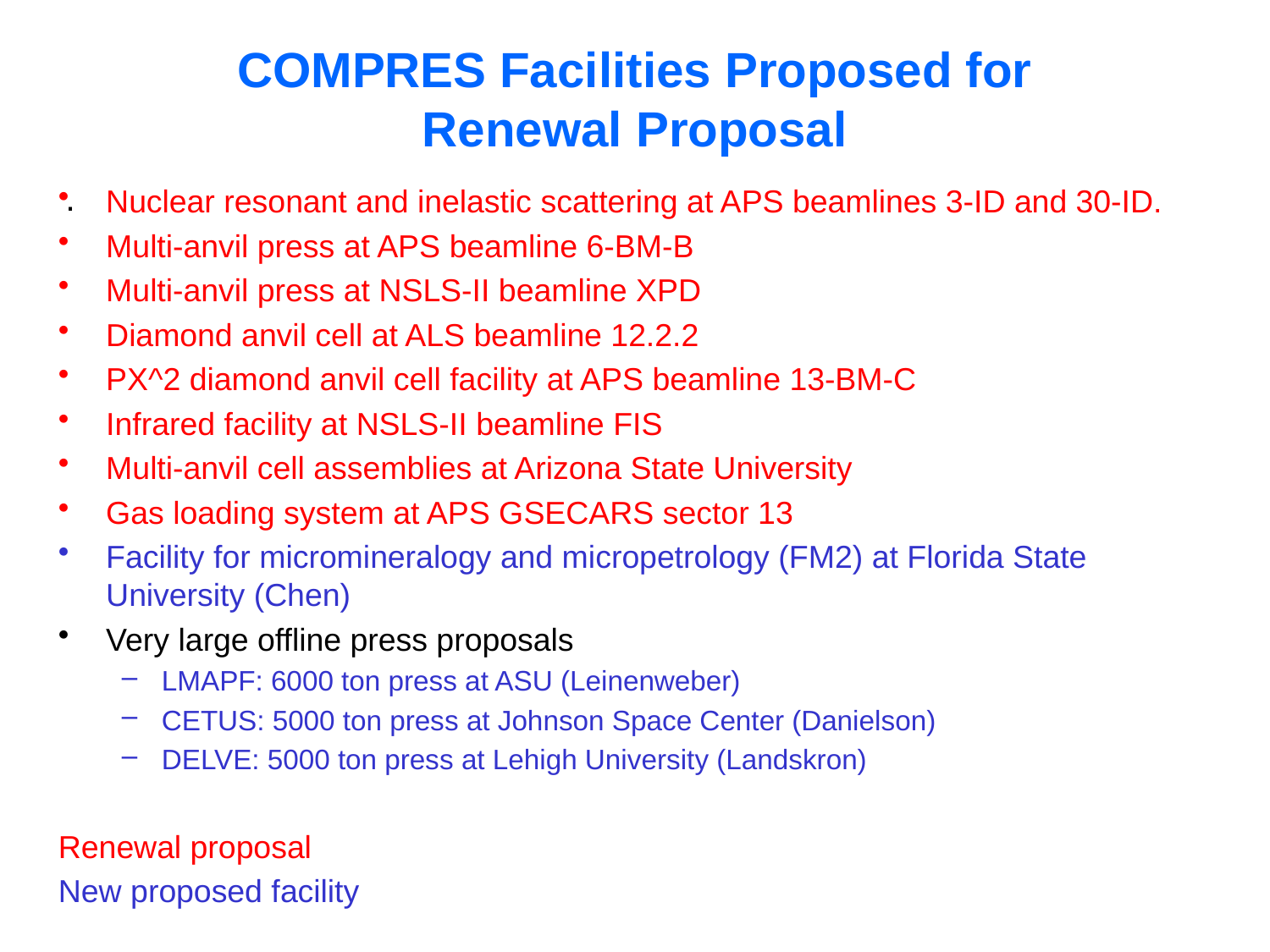

# COMPRES Facilities Proposed for Renewal Proposal
.

Nuclear resonant and inelastic scattering at APS beamlines 3-ID and 30-ID.
Multi-anvil press at APS beamline 6-BM-B
Multi-anvil press at NSLS-II beamline XPD
Diamond anvil cell at ALS beamline 12.2.2
PX^2 diamond anvil cell facility at APS beamline 13-BM-C
Infrared facility at NSLS-II beamline FIS
Multi-anvil cell assemblies at Arizona State University
Gas loading system at APS GSECARS sector 13
Facility for micromineralogy and micropetrology (FM2) at Florida State University (Chen)
Very large offline press proposals
LMAPF: 6000 ton press at ASU (Leinenweber)
CETUS: 5000 ton press at Johnson Space Center (Danielson)
DELVE: 5000 ton press at Lehigh University (Landskron)

Renewal proposal
New proposed facility